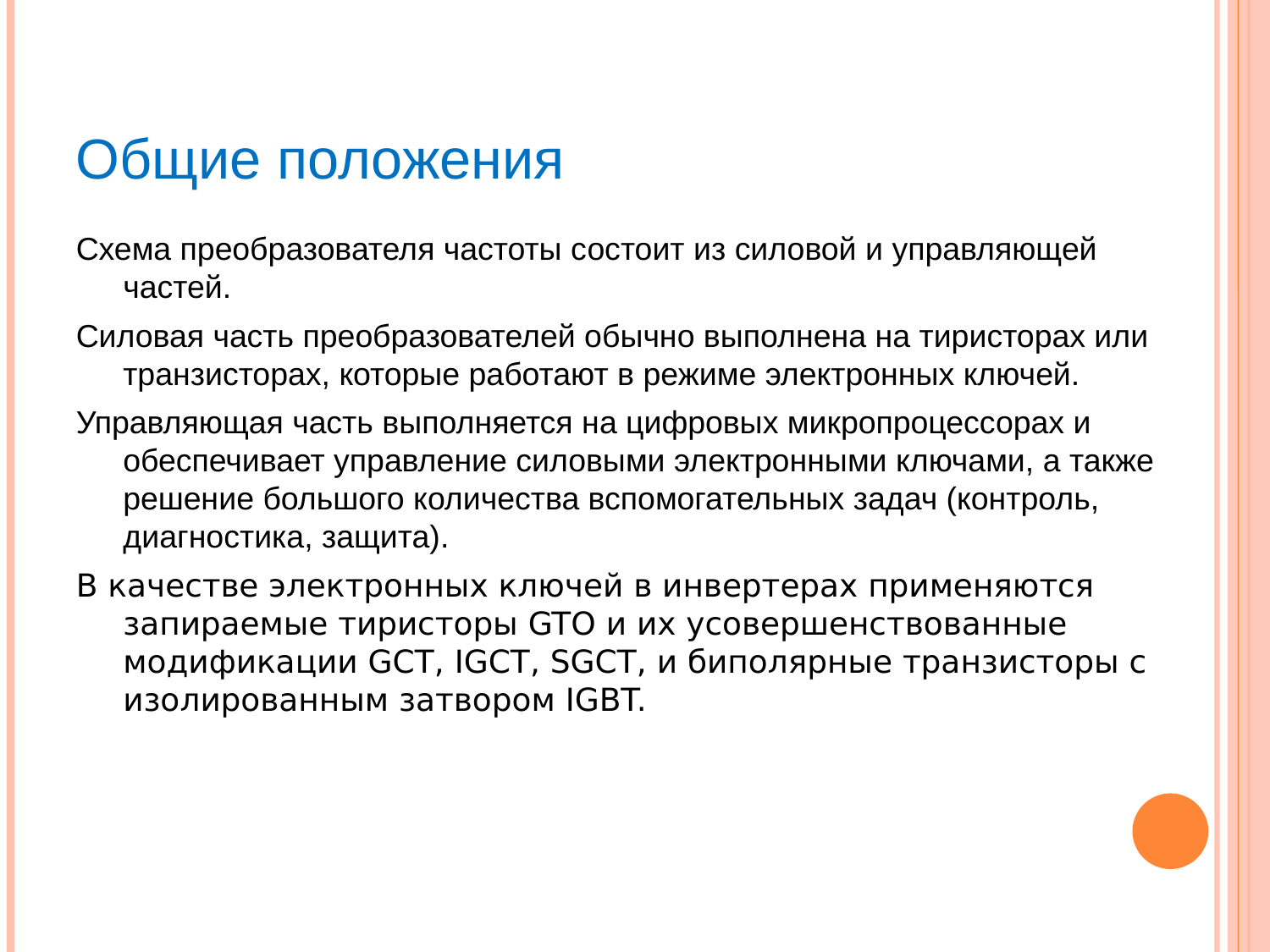

# Общие положения
Схема преобразователя частоты состоит из силовой и управляющей частей.
Силовая часть преобразователей обычно выполнена на тиристорах или транзисторах, которые работают в режиме электронных ключей.
Управляющая часть выполняется на цифровых микропроцессорах и обеспечивает управление силовыми электронными ключами, а также решение большого количества вспомогательных задач (контроль, диагностика, защита).
В качестве электронных ключей в инвертерах применяются запираемые тиристоры GTO и их усовершенствованные модификации GCT, IGCT, SGCT, и биполярные транзисторы с изолированным затвором IGBT.